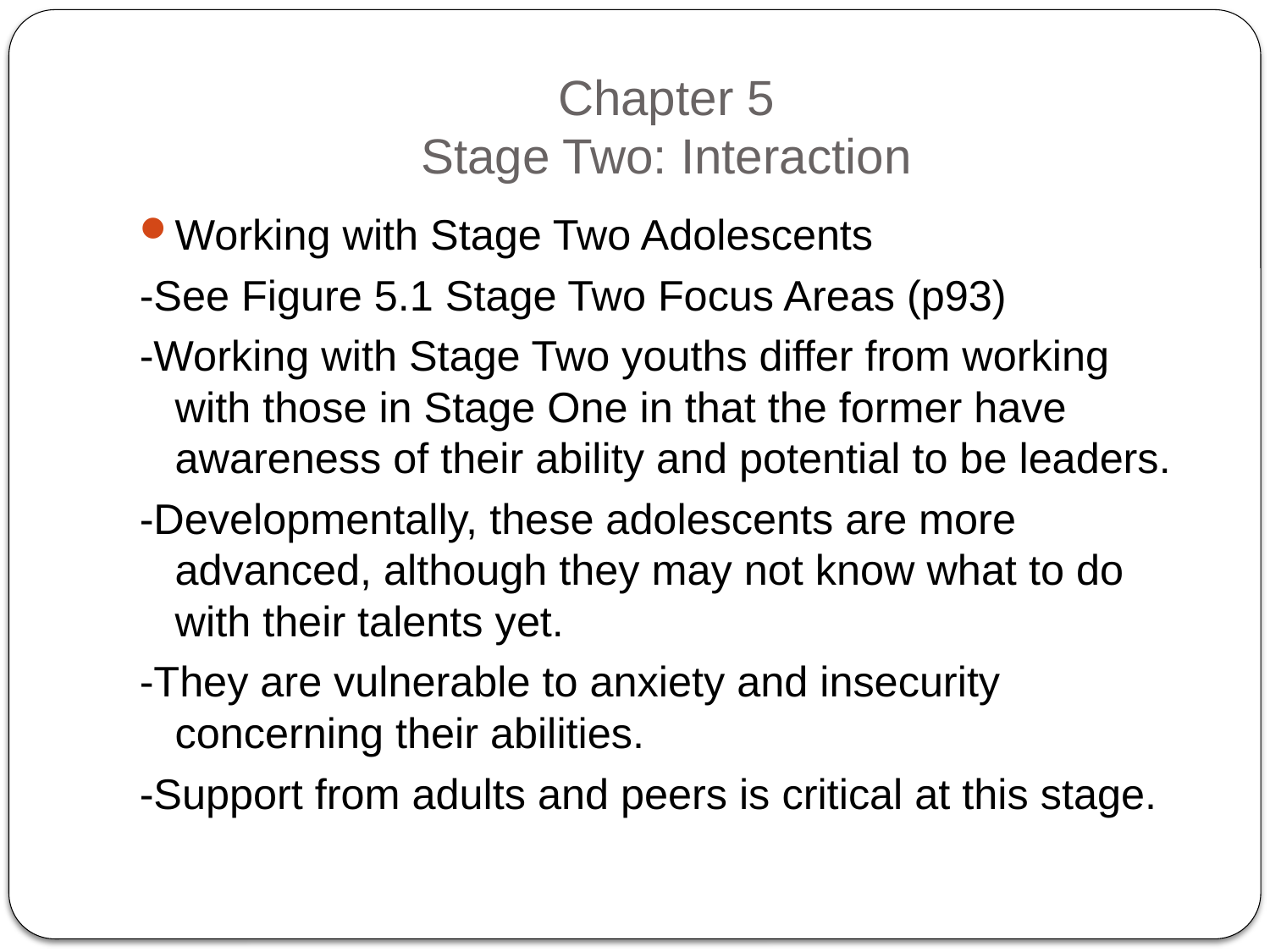

# Chapter 5 Stage Two: Interaction
Working with Stage Two Adolescents
-See Figure 5.1 Stage Two Focus Areas (p93)
-Working with Stage Two youths differ from working with those in Stage One in that the former have awareness of their ability and potential to be leaders.
-Developmentally, these adolescents are more advanced, although they may not know what to do with their talents yet.
-They are vulnerable to anxiety and insecurity concerning their abilities.
-Support from adults and peers is critical at this stage.